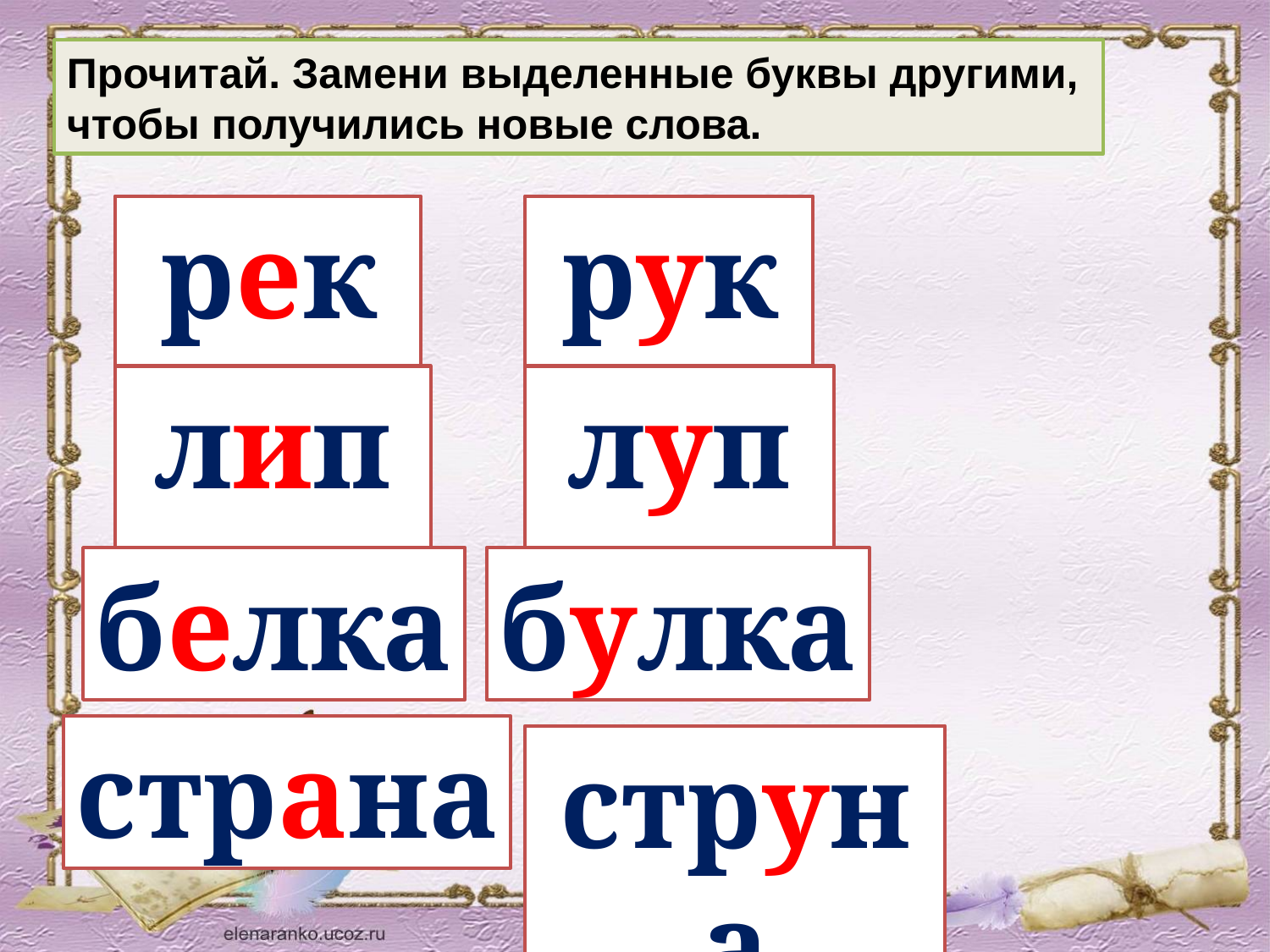

Прочитай. Замени выделенные буквы другими,
чтобы получились новые слова.
река
рука
липа
лупа
белка
булка
страна
струна